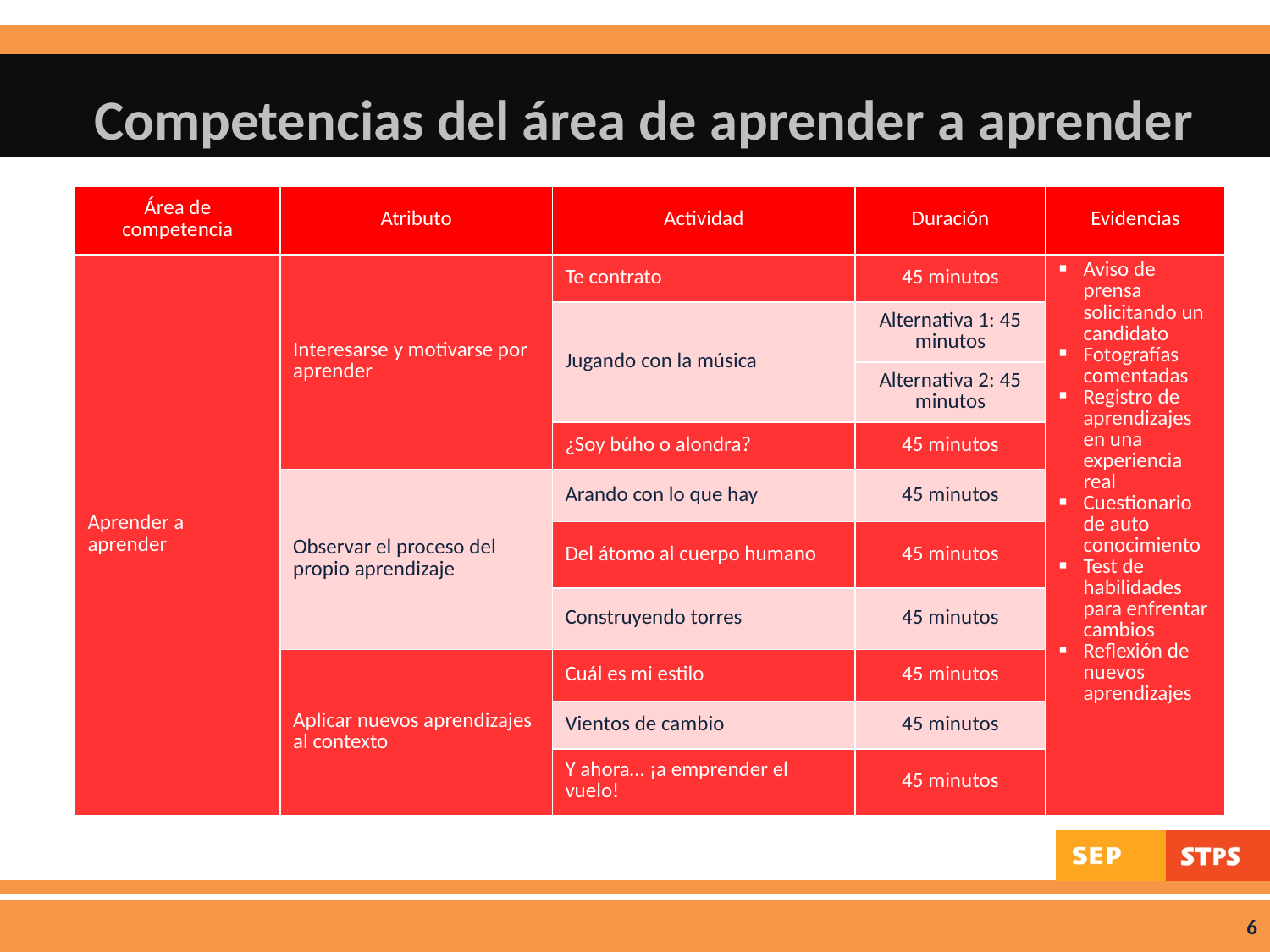

# Competencias del área de aprender a aprender
| Área de competencia | Atributo | Actividad | Duración | Evidencias |
| --- | --- | --- | --- | --- |
| Aprender a aprender | Interesarse y motivarse por aprender | Te contrato | 45 minutos | Aviso de prensa solicitando un candidato Fotografías comentadas Registro de aprendizajes en una experiencia real Cuestionario de auto conocimiento Test de habilidades para enfrentar cambios Reflexión de nuevos aprendizajes |
|  |  | Jugando con la música | Alternativa 1: 45 minutos |  |
|  |  |  | Alternativa 2: 45 minutos |  |
|  |  | ¿Soy búho o alondra? | 45 minutos |  |
|  | Observar el proceso del propio aprendizaje | Arando con lo que hay | 45 minutos |  |
|  |  | Del átomo al cuerpo humano | 45 minutos |  |
|  |  | Construyendo torres | 45 minutos |  |
|  | Aplicar nuevos aprendizajes al contexto | Cuál es mi estilo | 45 minutos |  |
|  |  | Vientos de cambio | 45 minutos |  |
|  |  | Y ahora… ¡a emprender el vuelo! | 45 minutos |  |
6